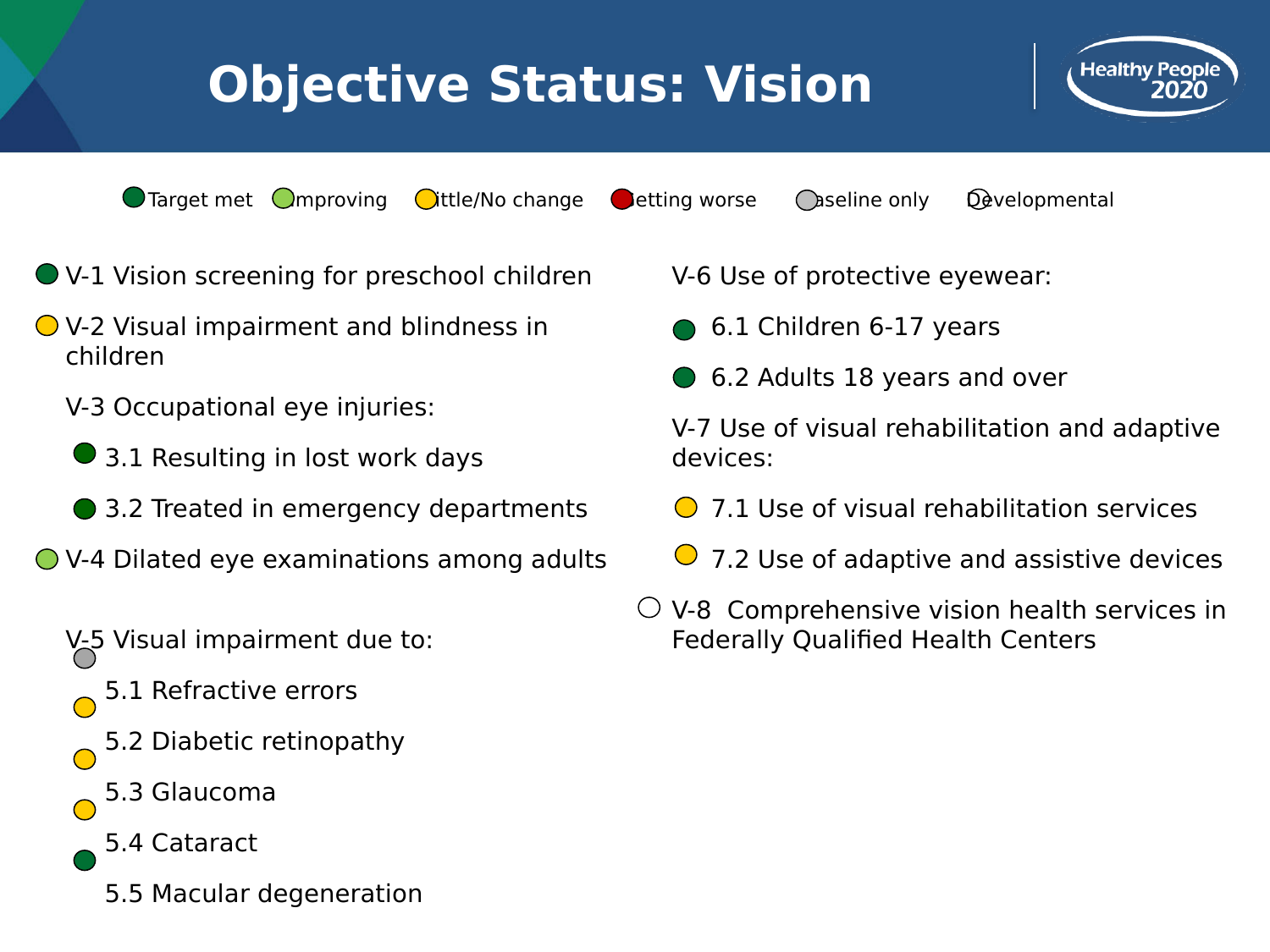

# Objective Status: Vision
    Target met      Improving      Little/No change      Getting worse       Baseline only      Developmental

V-6 Use of protective eyewear:
     6.1 Children 6-17 years
     6.2 Adults 18 years and over
V-7 Use of visual rehabilitation and adaptive devices:
     7.1 Use of visual rehabilitation services
     7.2 Use of adaptive and assistive devices
V-8  Comprehensive vision health services in Federally Qualified Health Centers

V-1 Vision screening for preschool children
V-2 Visual impairment and blindness in children
V-3 Occupational eye injuries:
     3.1 Resulting in lost work days
     3.2 Treated in emergency departments
V-4 Dilated eye examinations among adults
V-5 Visual impairment due to:
     5.1 Refractive errors
     5.2 Diabetic retinopathy
     5.3 Glaucoma
     5.4 Cataract
     5.5 Macular degeneration